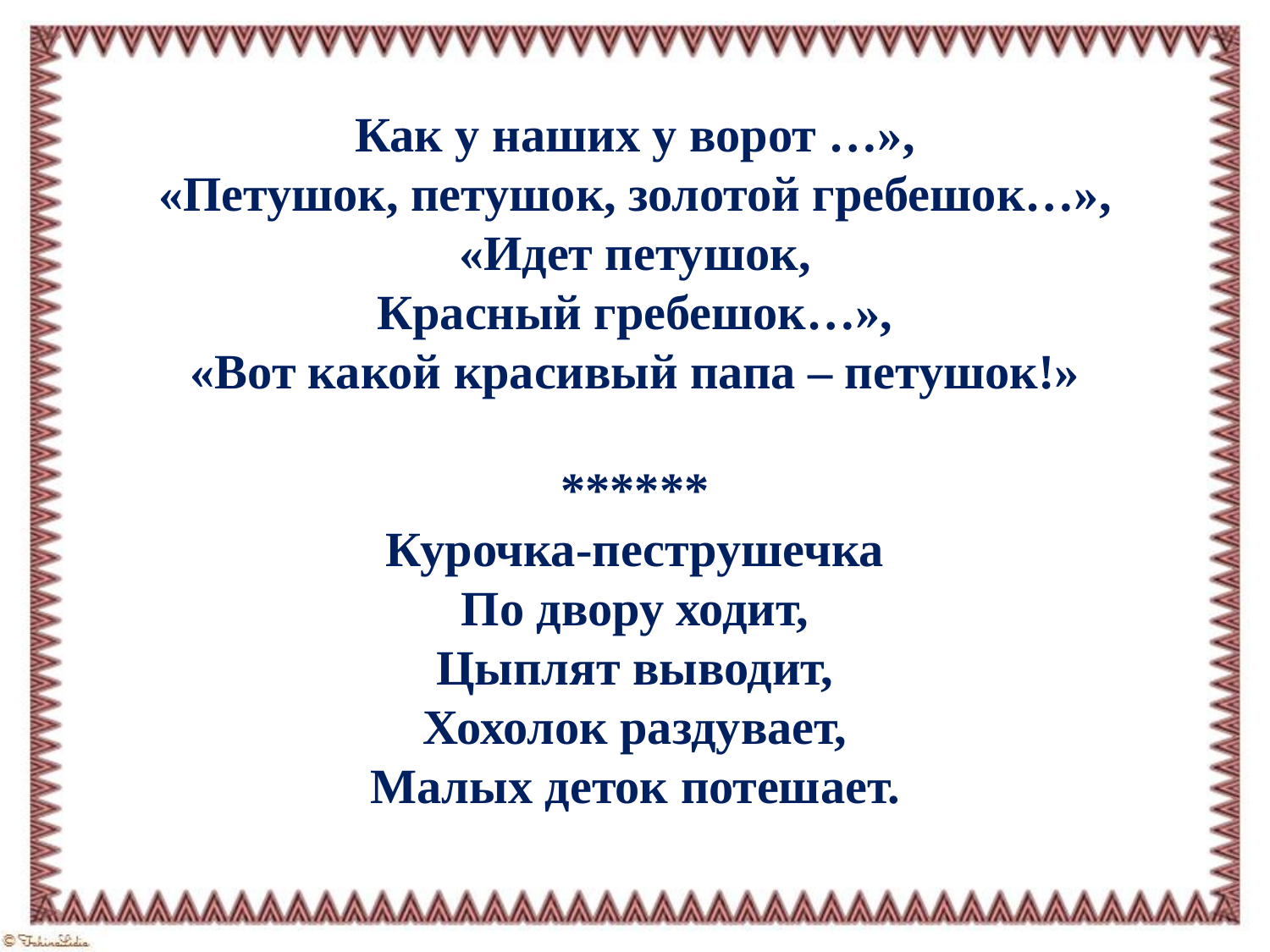

# Как у наших у ворот …», «Петушок, петушок, золотой гребешок…», «Идет петушок, Красный гребешок…», «Вот какой красивый папа – петушок!» ****** Курочка-пеструшечка По двору ходит, Цыплят выводит, Хохолок раздувает, Малых деток потешает.